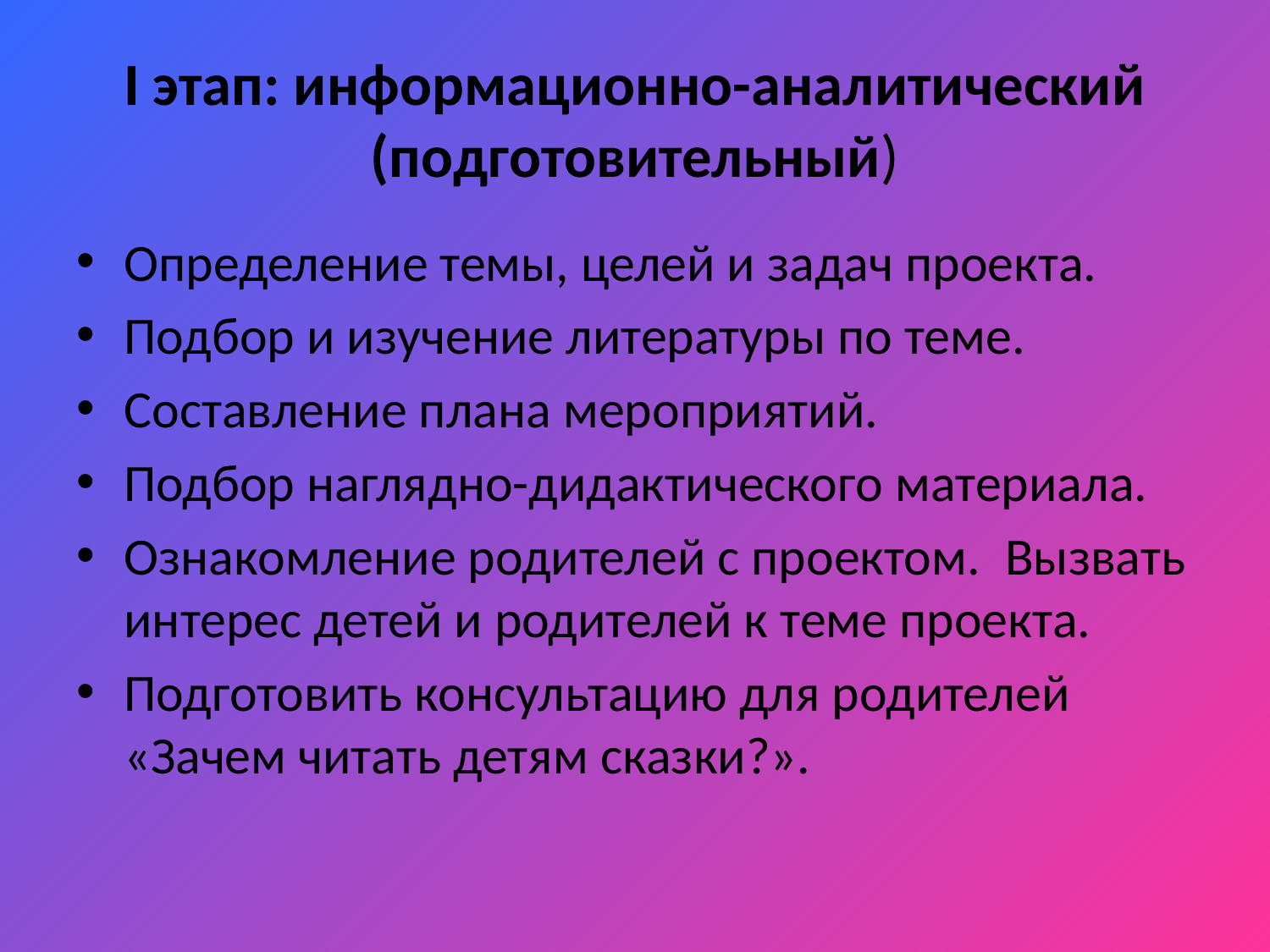

# І этап: информационно-аналитический (подготовительный)
Определение темы, целей и задач проекта.
Подбор и изучение литературы по теме.
Составление плана мероприятий.
Подбор наглядно-дидактического материала.
Ознакомление родителей с проектом.  Вызвать интерес детей и родителей к теме проекта.
Подготовить консультацию для родителей «Зачем читать детям сказки?».